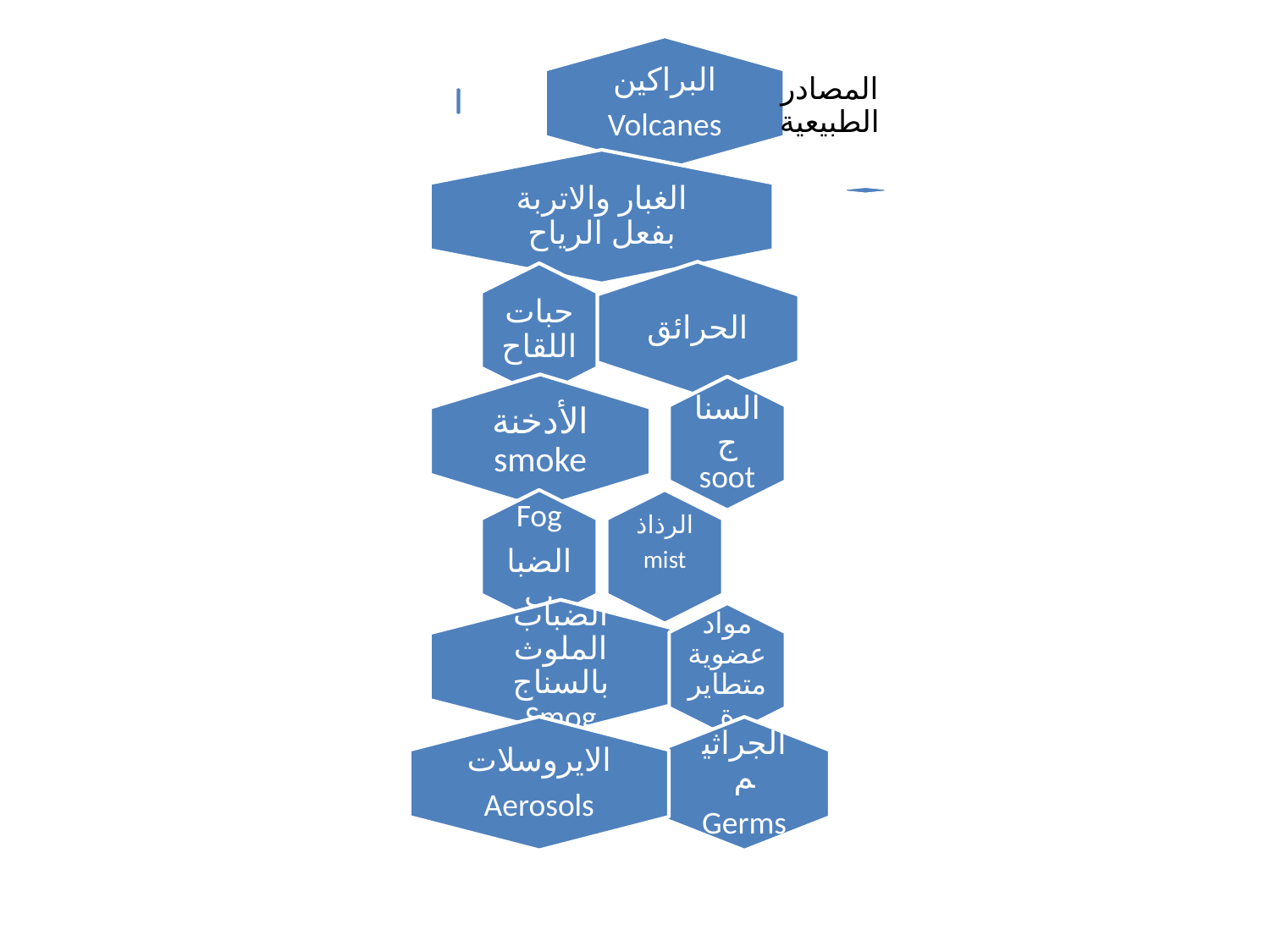

البراكين
Volcanes
المصادر الطبيعية

الغبار والاتربة بفعل الرياح

الحرائق
حبات اللقاح
الأدخنة smoke
السناج soot
الرذاذ
mist

Fog
الضباب
الضباب الملوث بالسناج Smog
مواد عضوية متطايرة
الجراثيم
Germs
الايروسلات
Aerosols